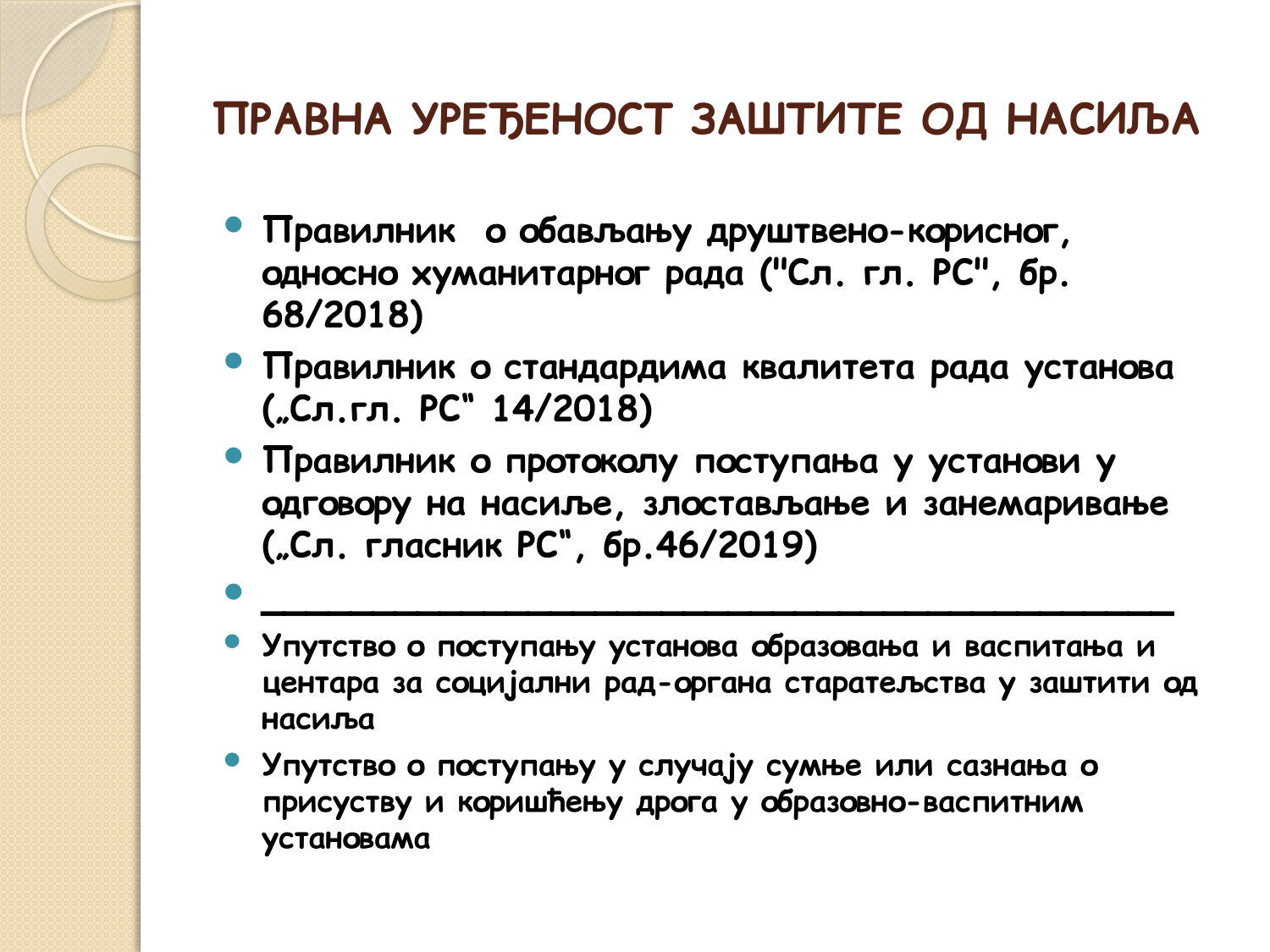

# ПРАВНА УРЕЂЕНОСТ ЗАШТИТЕ ОД НАСИЉА
Правилник  о обављању друштвено-корисног,  односно хуманитарног рада ("Сл. гл. РС", бр. 68/2018)
Правилник о стандардима квалитета рада установа („Сл.гл. РС“ 14/2018)
Правилник о протоколу поступања у установи у одговору на насиље, злостављање и занемаривање („Сл. гласник РС“, бр.46/2019)
_________________________________________
Упутство о поступању установа образовања и васпитања и центара за социјални рад-органа старатељства у заштити од насиља
Упутство о поступању у случају сумње или сазнања о присуству и коришћењу дрога у образовно-васпитним установама